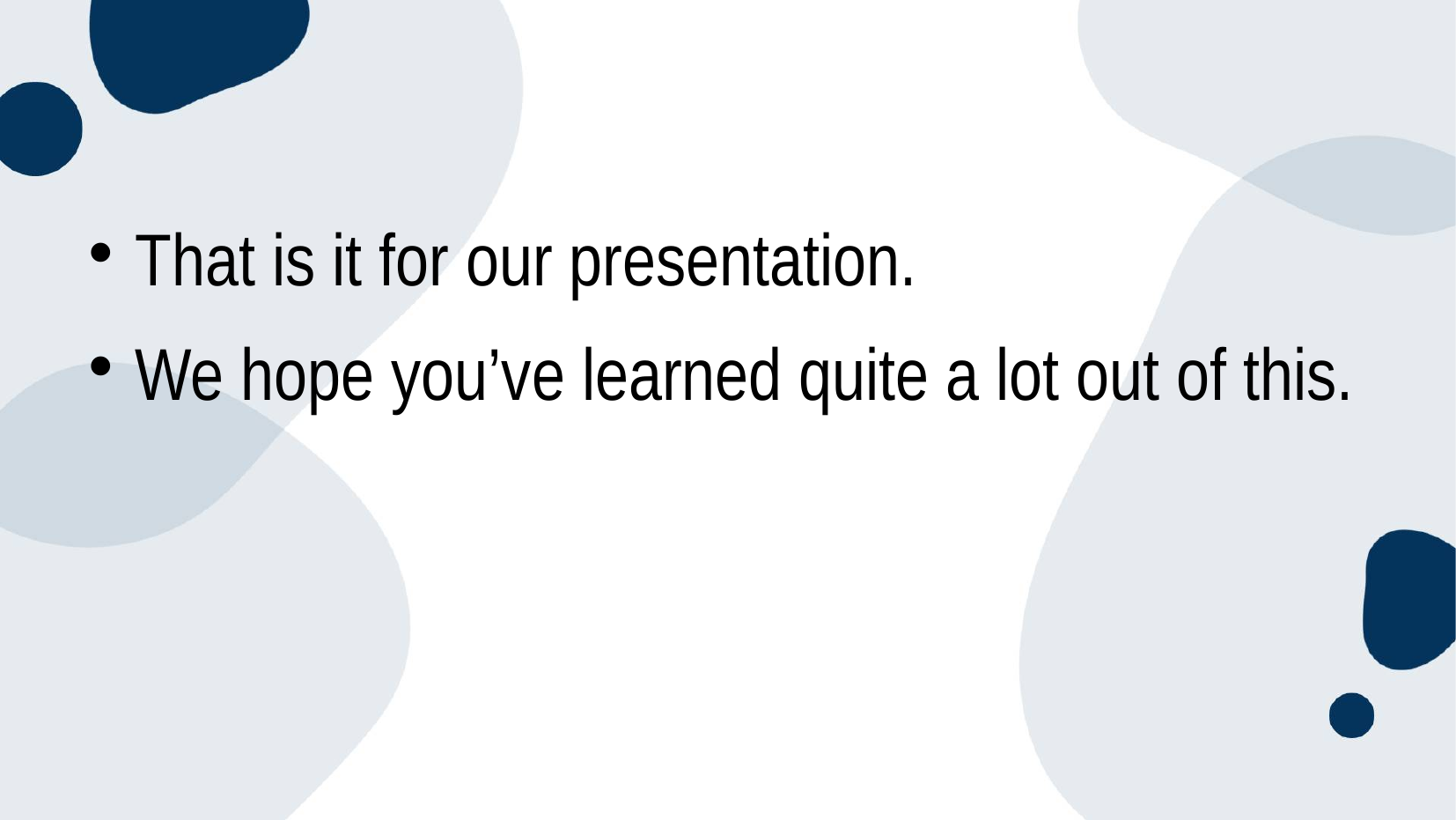

#
That is it for our presentation.
We hope you’ve learned quite a lot out of this.